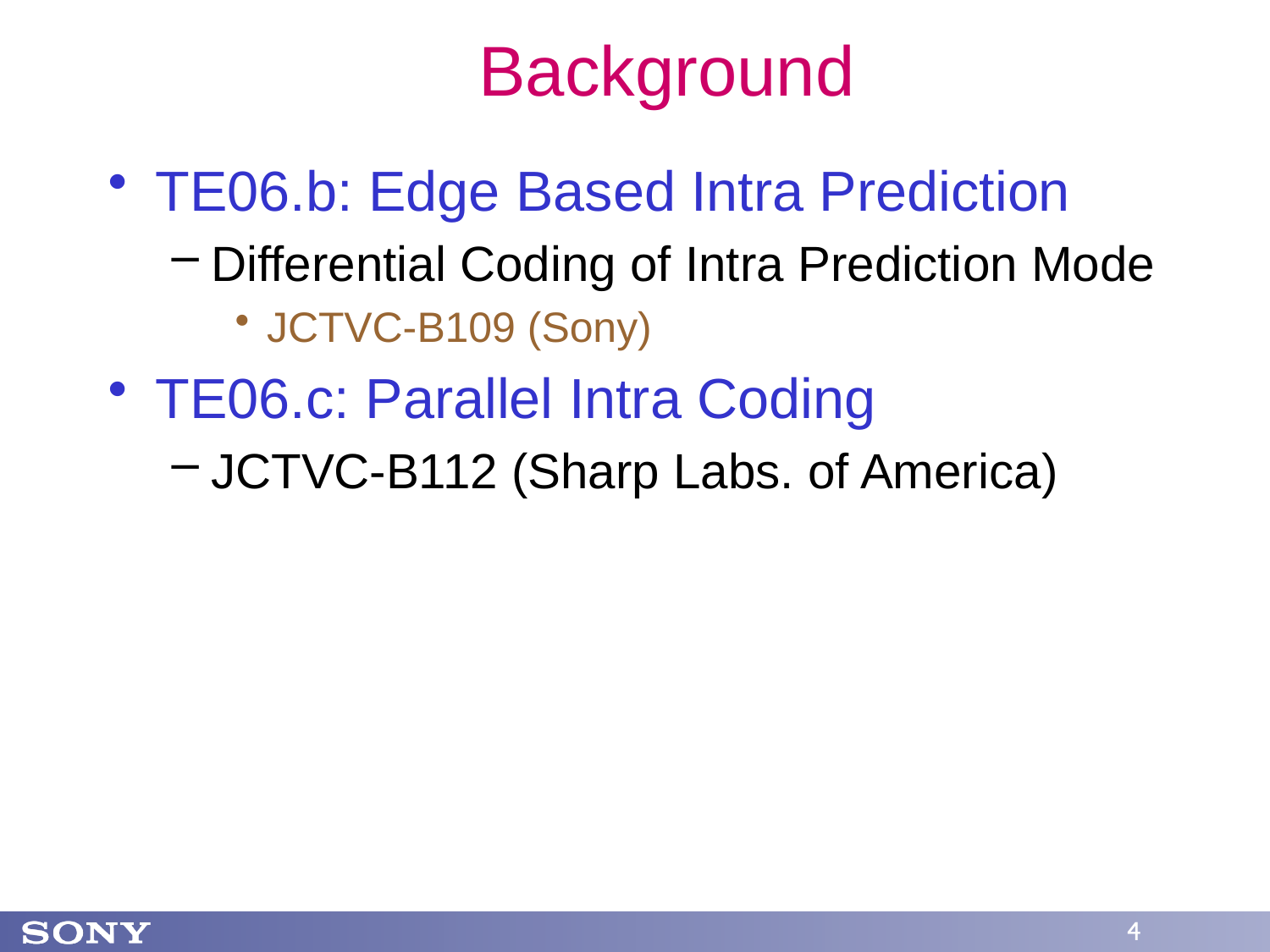

# Background
TE06.b: Edge Based Intra Prediction
Differential Coding of Intra Prediction Mode
JCTVC-B109 (Sony)
TE06.c: Parallel Intra Coding
JCTVC-B112 (Sharp Labs. of America)

4